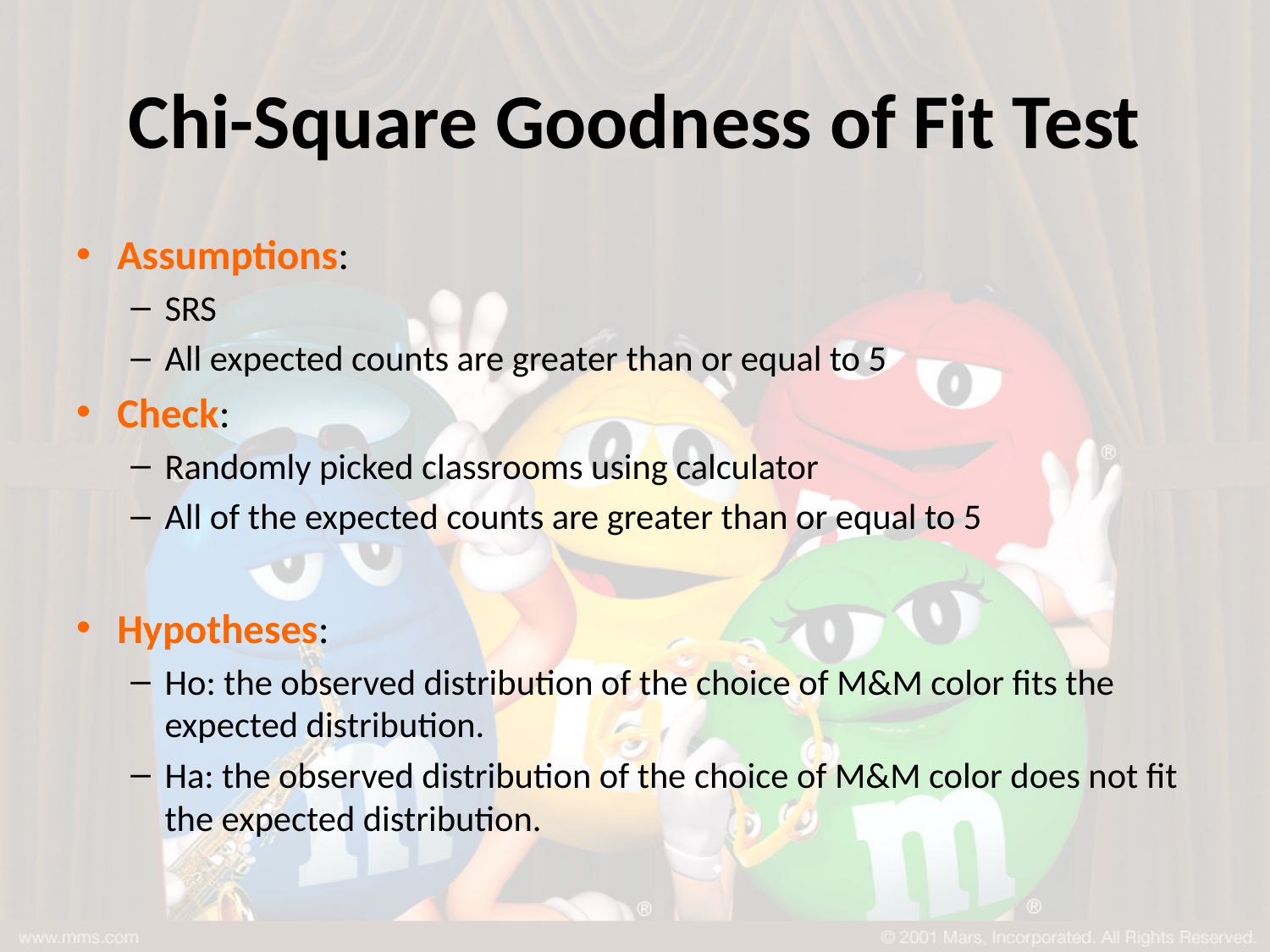

# Chi-Square Goodness of Fit Test
Assumptions:
SRS
All expected counts are greater than or equal to 5
Check:
Randomly picked classrooms using calculator
All of the expected counts are greater than or equal to 5

Hypotheses:
Ho: the observed distribution of the choice of M&M color fits the expected distribution.
Ha: the observed distribution of the choice of M&M color does not fit the expected distribution.